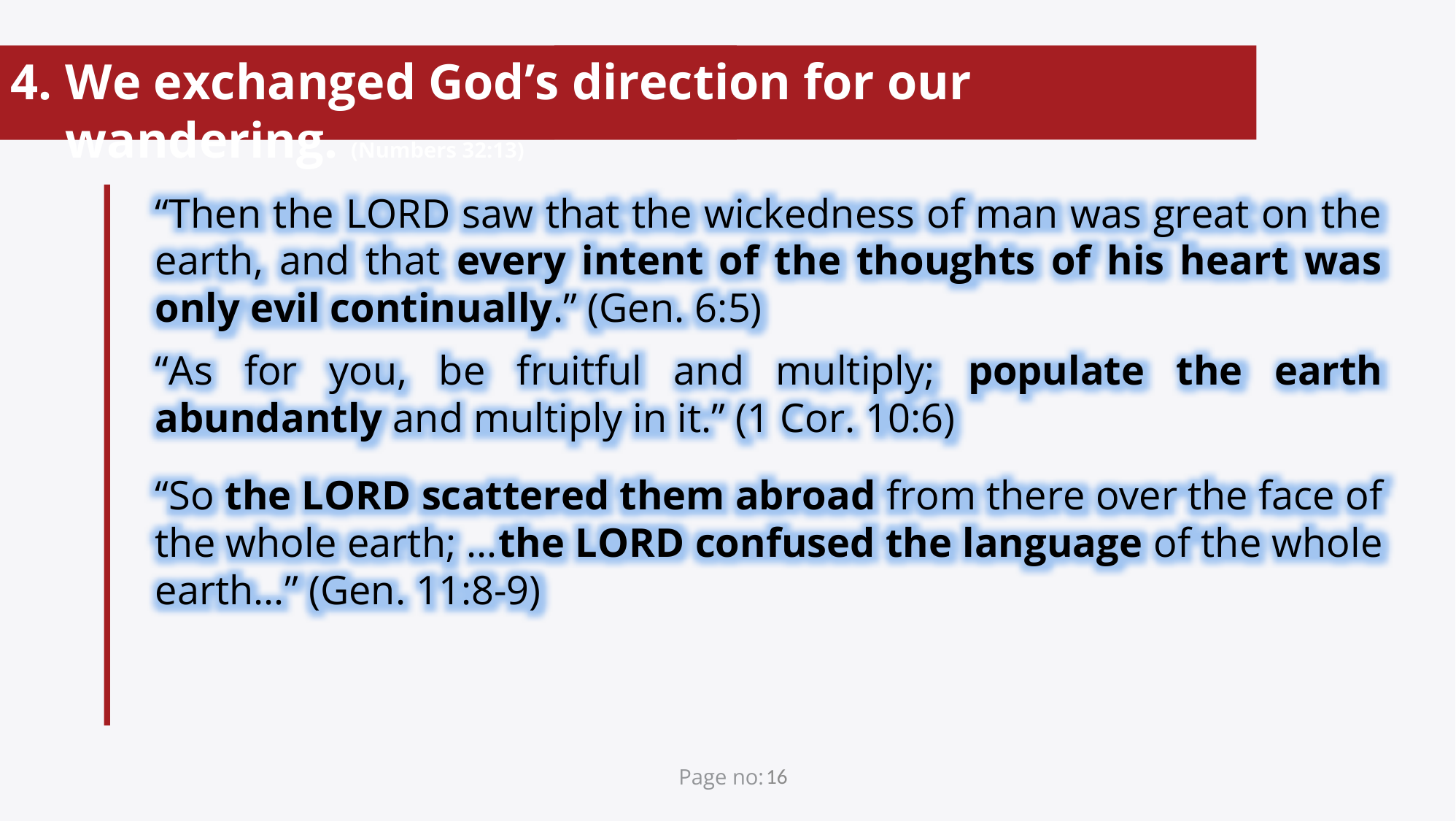

We exchanged God’s direction for our wandering. (Numbers 32:13)

“Then the Lord saw that the wickedness of man was great on the earth, and that every intent of the thoughts of his heart was only evil continually.” (Gen. 6:5)
“As for you, be fruitful and multiply; populate the earth abundantly and multiply in it.” (1 Cor. 10:6)
“So the Lord scattered them abroad from there over the face of the whole earth; …the Lord confused the language of the whole earth…” (Gen. 11:8-9)